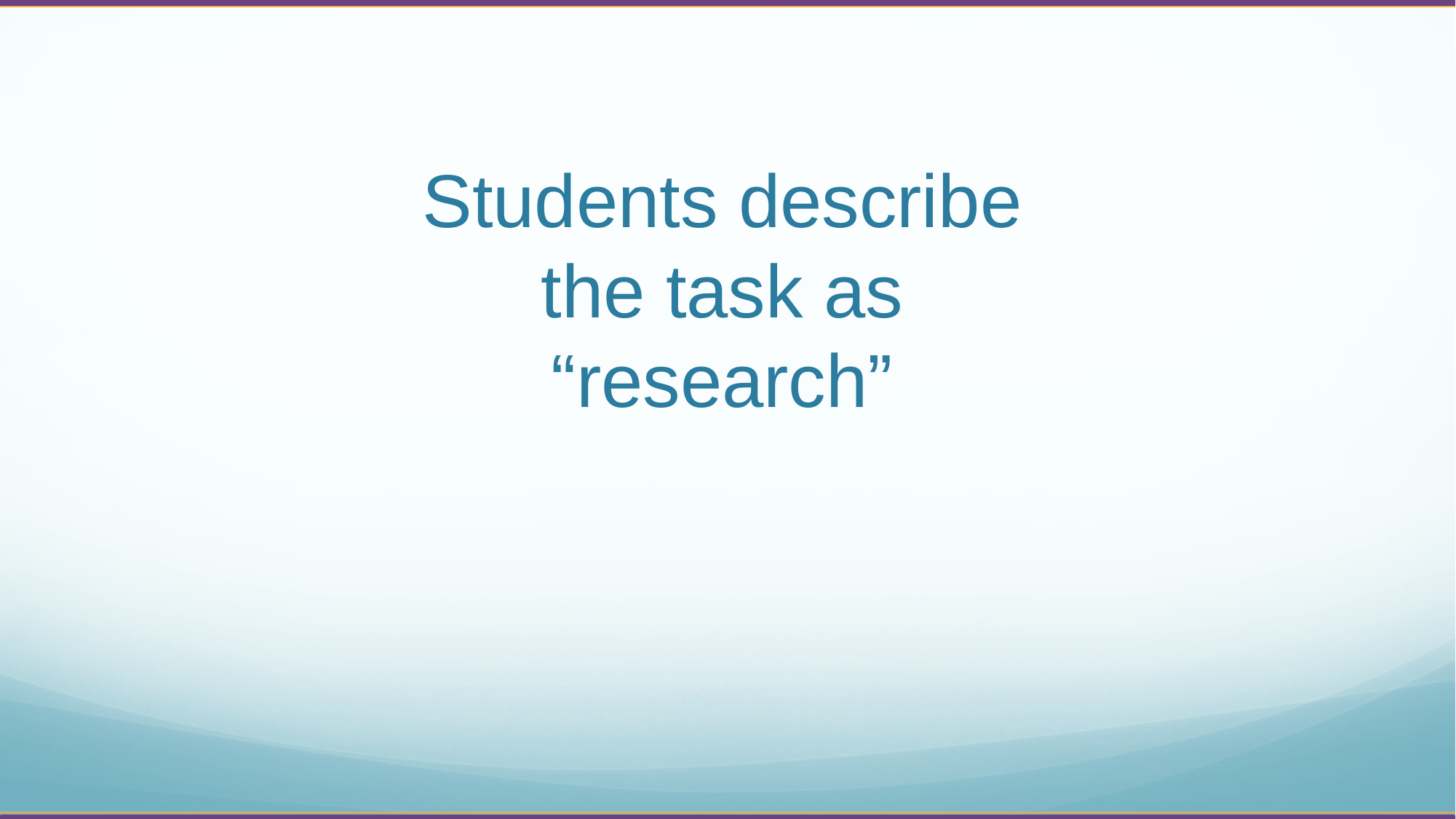

# Students describe the task as “research”